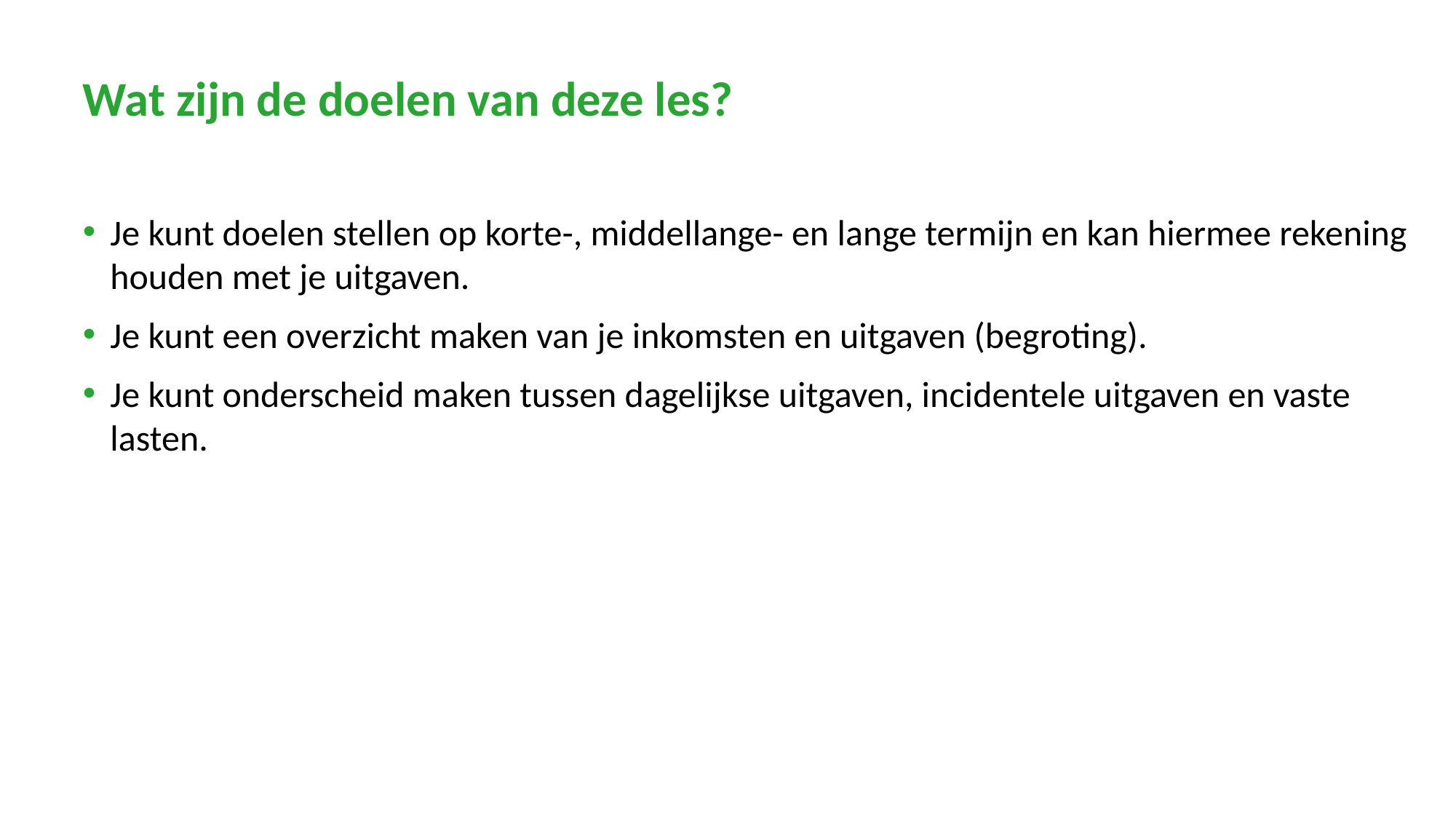

Wat zijn de doelen van deze les?

Je kunt doelen stellen op korte-, middellange- en lange termijn en kan hiermee rekening houden met je uitgaven.
Je kunt een overzicht maken van je inkomsten en uitgaven (begroting).
Je kunt onderscheid maken tussen dagelijkse uitgaven, incidentele uitgaven en vaste lasten.